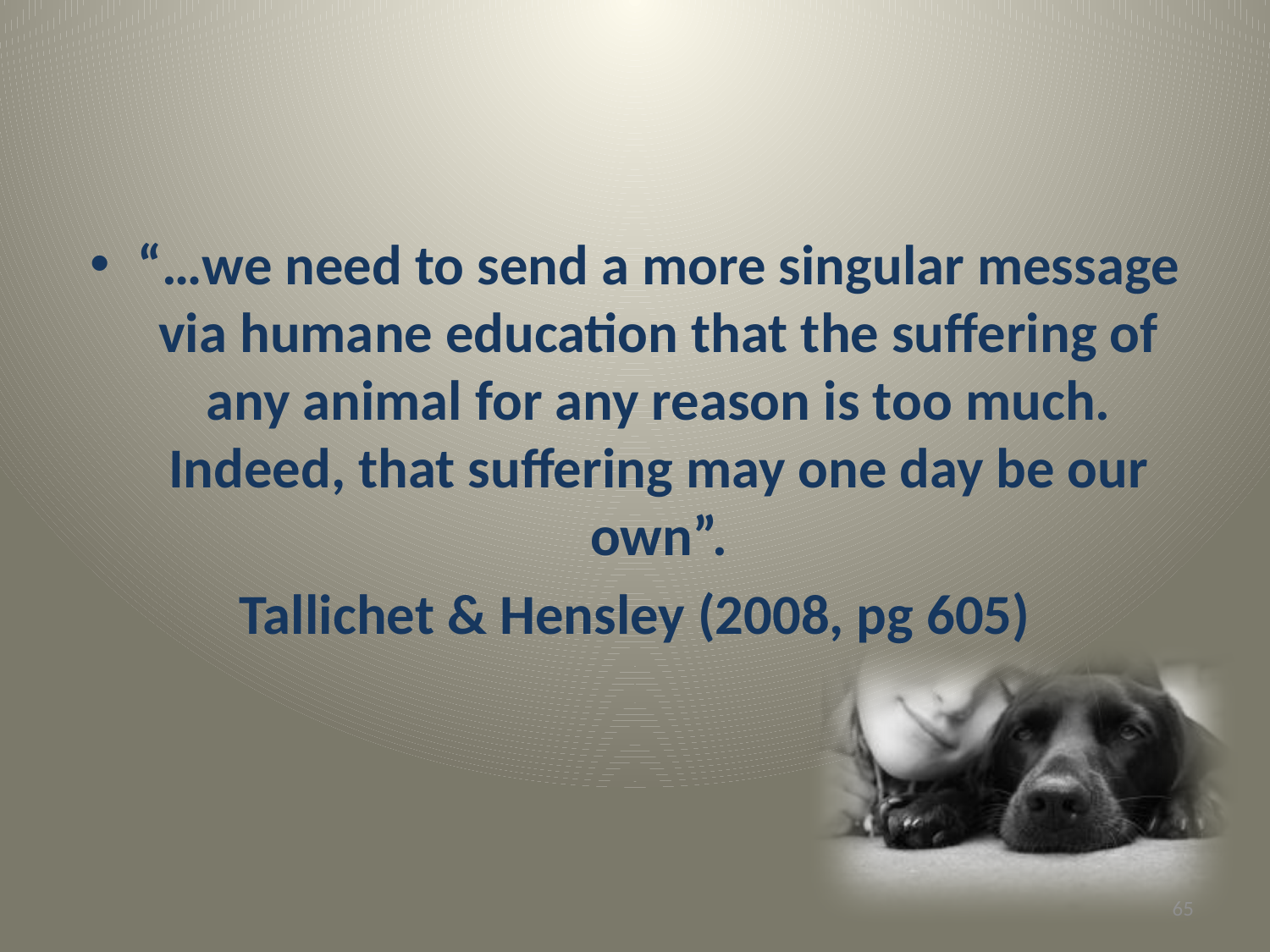

“…we need to send a more singular message via humane education that the suffering of any animal for any reason is too much. Indeed, that suffering may one day be our own”.
Tallichet & Hensley (2008, pg 605)

65